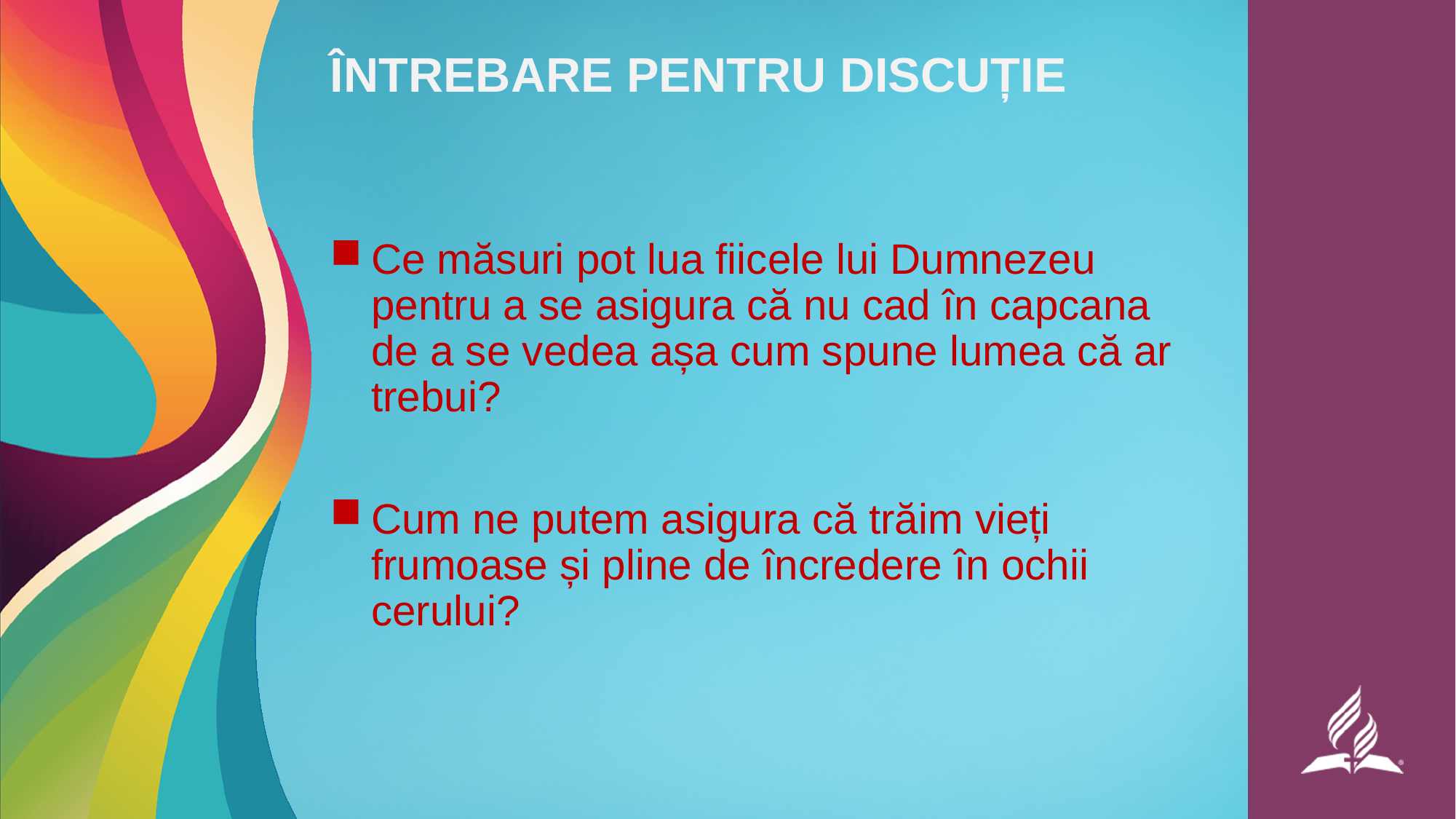

# ÎNTREBARE PENTRU DISCUȚIE

Ce măsuri pot lua fiicele lui Dumnezeu pentru a se asigura că nu cad în capcana de a se vedea așa cum spune lumea că ar trebui?

Cum ne putem asigura că trăim vieți frumoase și pline de încredere în ochii cerului?